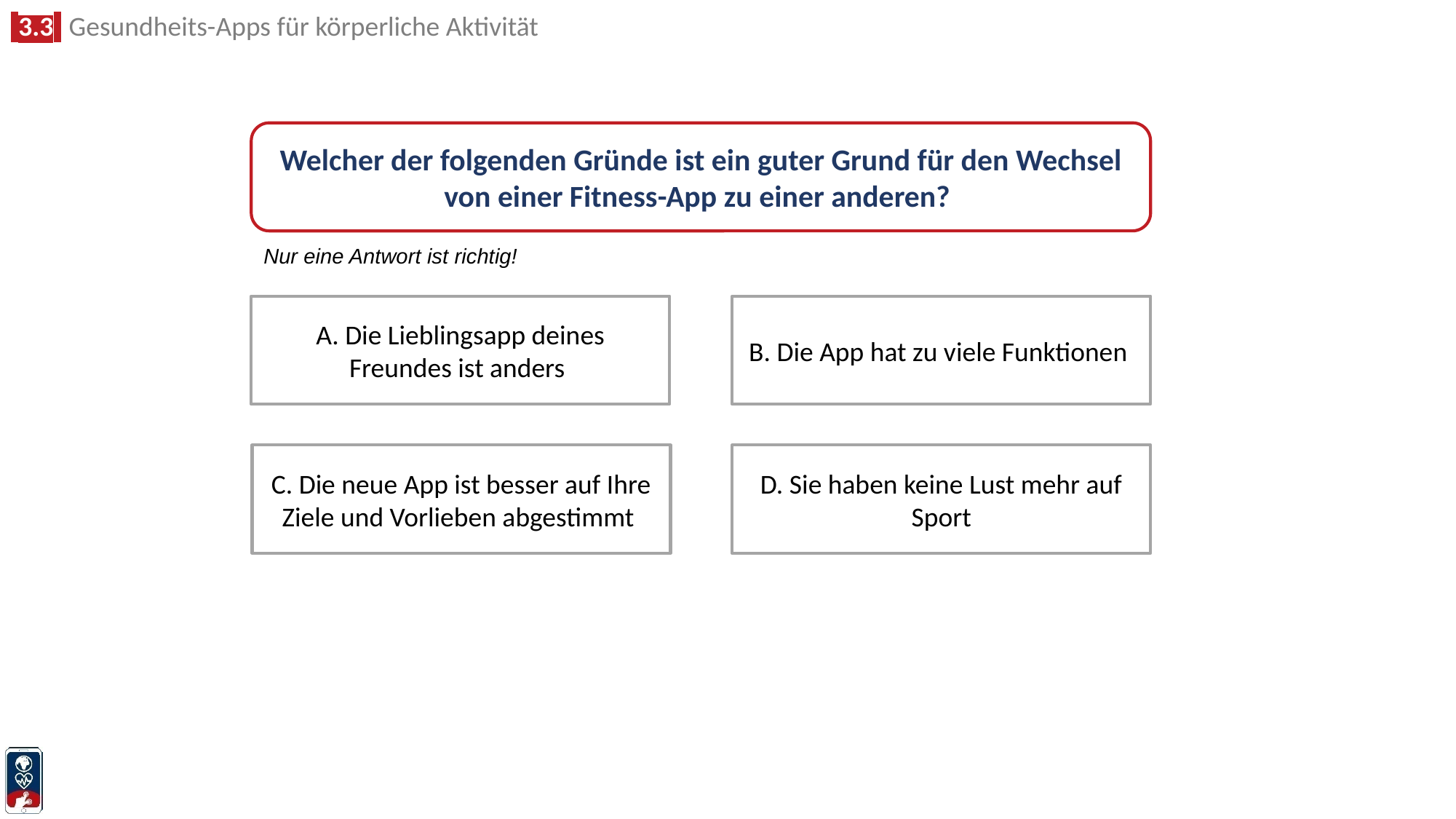

Welcher der folgenden Gründe ist ein guter Grund für den Wechsel von einer Fitness-App zu einer anderen?
Nur eine Antwort ist richtig!
B. Die App hat zu viele Funktionen
A. Die Lieblingsapp deines Freundes ist anders
C. Die neue App ist besser auf Ihre Ziele und Vorlieben abgestimmt
D. Sie haben keine Lust mehr auf Sport